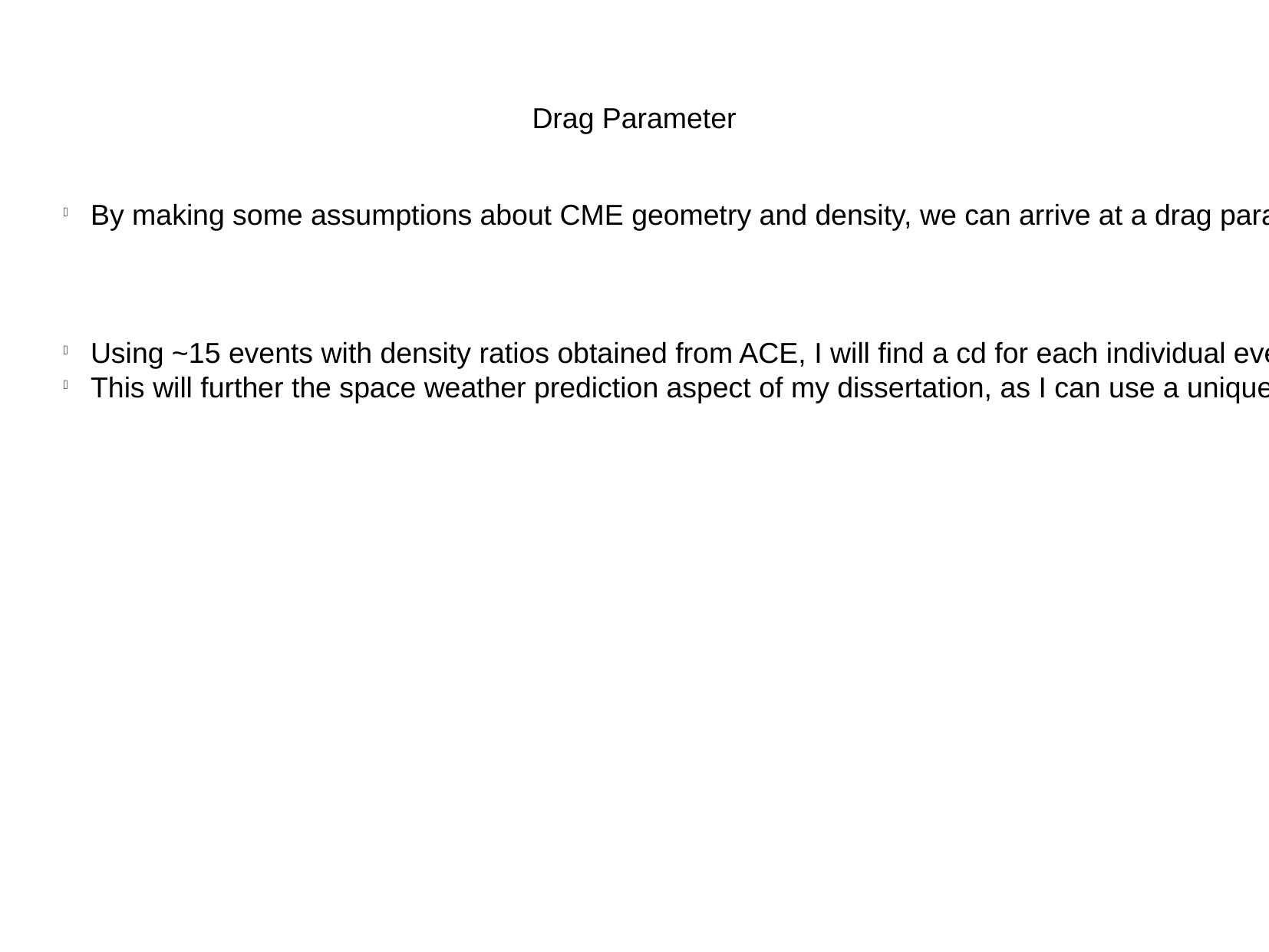

Drag Parameter
By making some assumptions about CME geometry and density, we can arrive at a drag parameter in the form of

Using ~15 events with density ratios obtained from ACE, I will find a cd for each individual event
This will further the space weather prediction aspect of my dissertation, as I can use a unique γ. Current attempts to use the drag model assume an average value for γ.